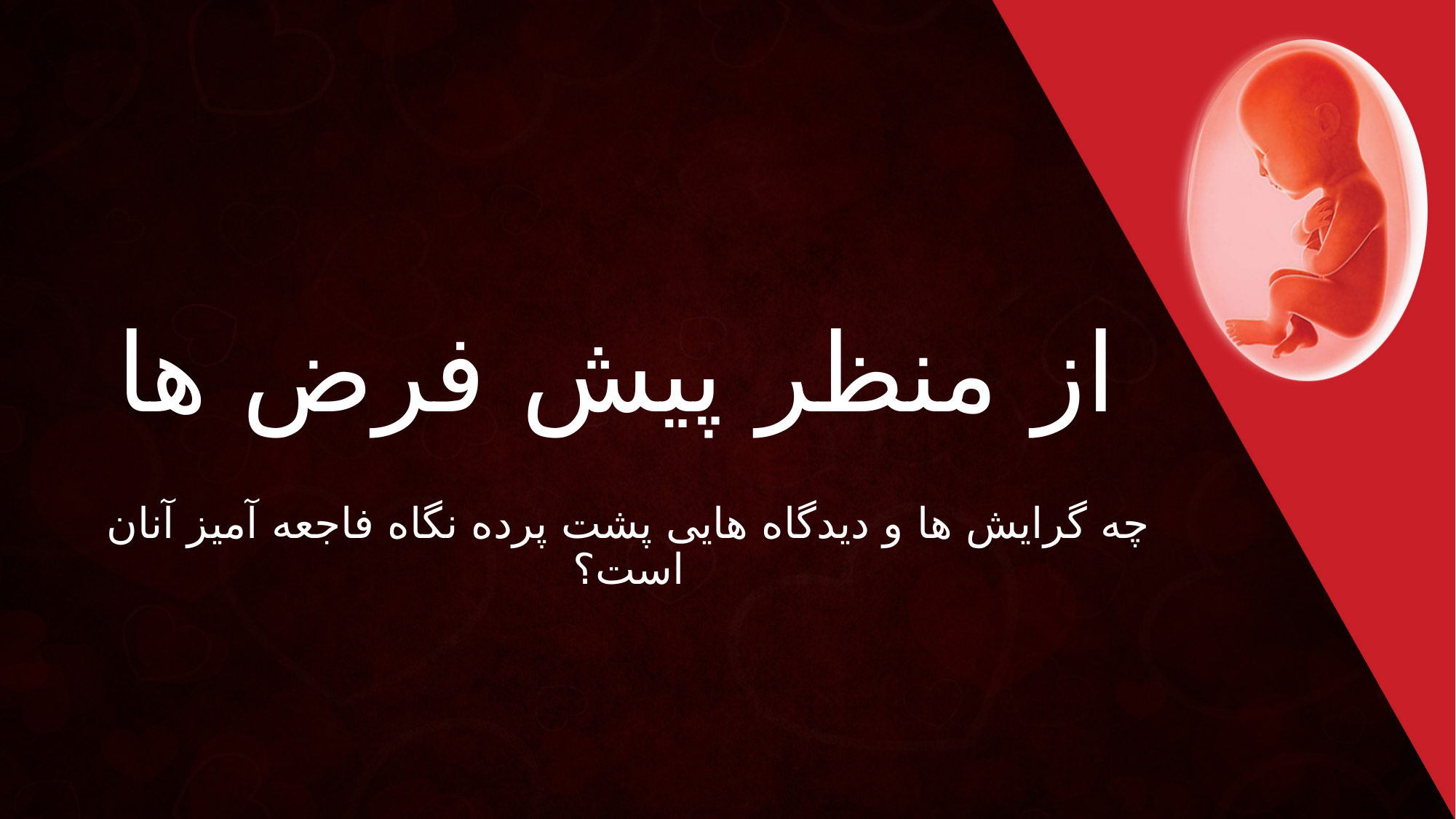

# از منظر پیش فرض ها
چه گرایش ها و دیدگاه هایی پشت پرده نگاه فاجعه آمیز آنان است؟